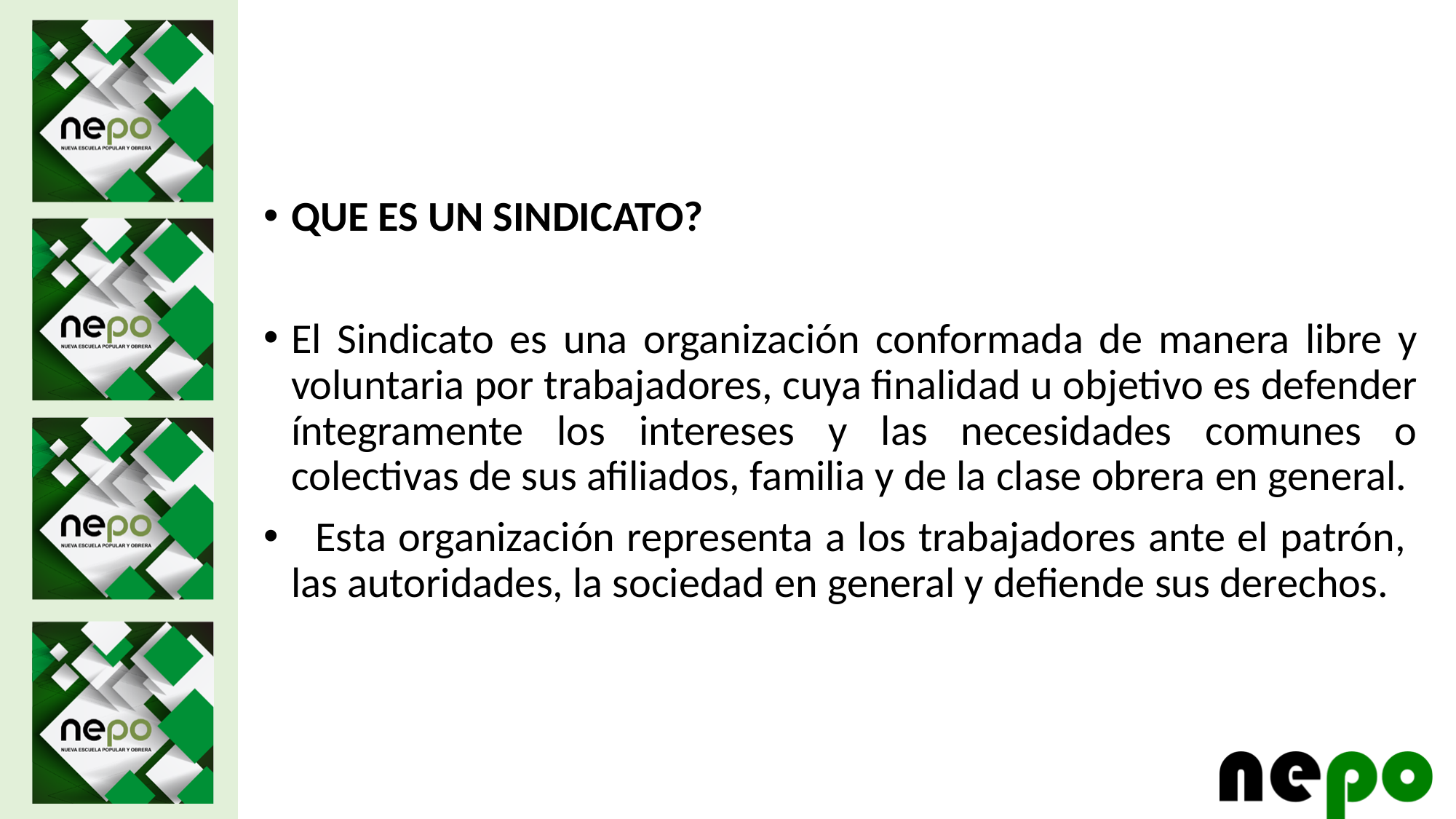

QUE ES UN SINDICATO?

El Sindicato es una organización conformada de manera libre y voluntaria por trabajadores, cuya finalidad u objetivo es defender íntegramente los intereses y las necesidades comunes o colectivas de sus afiliados, familia y de la clase obrera en general.
  Esta organización representa a los trabajadores ante el patrón,  las autoridades, la sociedad en general y defiende sus derechos.